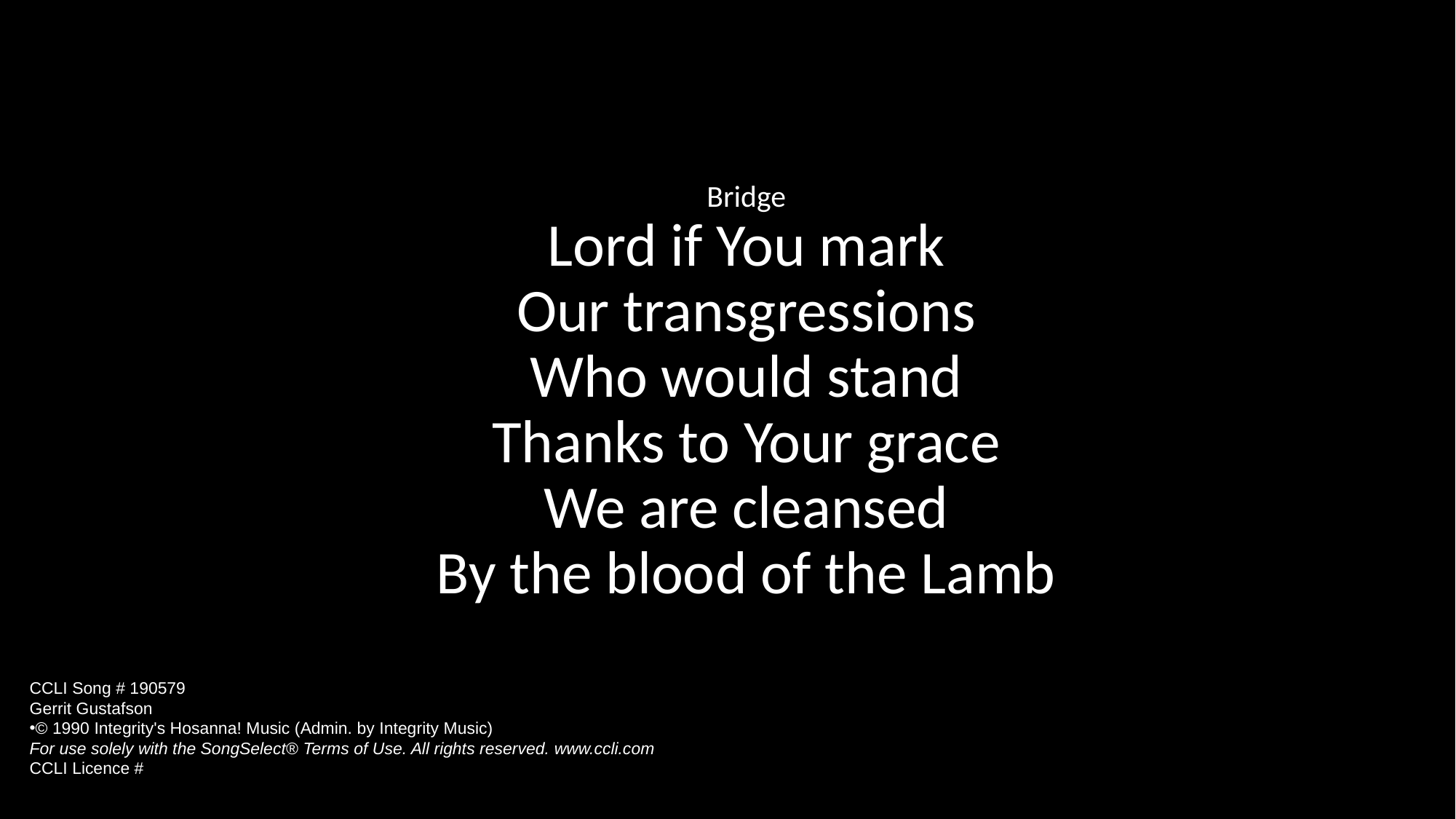

Bridge
Lord if You mark
Our transgressions
Who would stand
Thanks to Your grace
We are cleansed
By the blood of the Lamb
CCLI Song # 190579
Gerrit Gustafson
© 1990 Integrity's Hosanna! Music (Admin. by Integrity Music)
For use solely with the SongSelect® Terms of Use. All rights reserved. www.ccli.com
CCLI Licence #